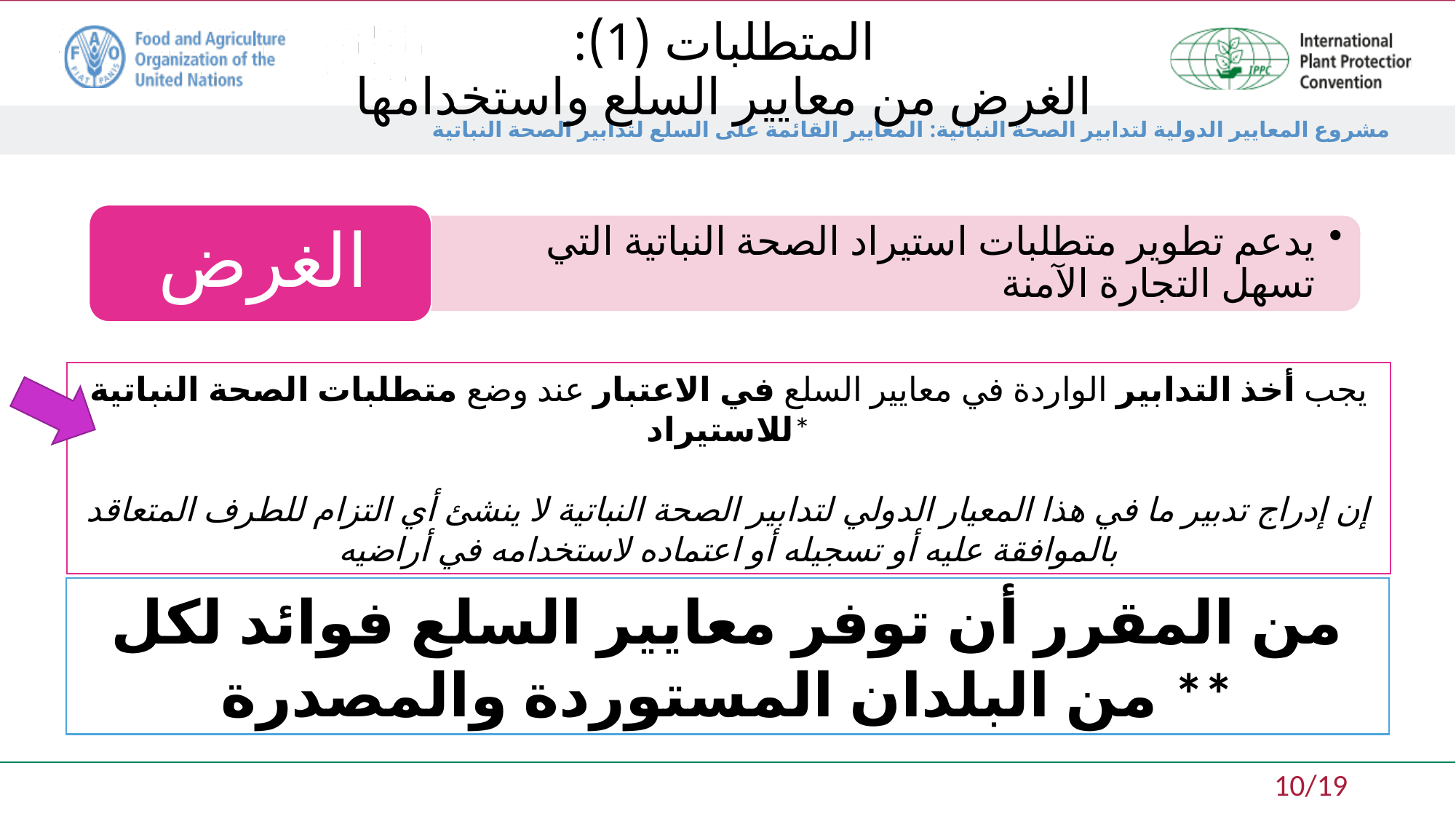

# المتطلبات (1): الغرض من معايير السلع واستخدامها
يدعم تطوير متطلبات استيراد الصحة النباتية التي تسهل التجارة الآمنة
الغرض
يجب أخذ التدابير الواردة في معايير السلع في الاعتبار عند وضع متطلبات الصحة النباتية للاستيراد*

إن إدراج تدبير ما في هذا المعيار الدولي لتدابير الصحة النباتية لا ينشئ أي التزام للطرف المتعاقد بالموافقة عليه أو تسجيله أو اعتماده لاستخدامه في أراضيه

من المقرر أن توفر معايير السلع فوائد لكل من البلدان المستوردة والمصدرة **